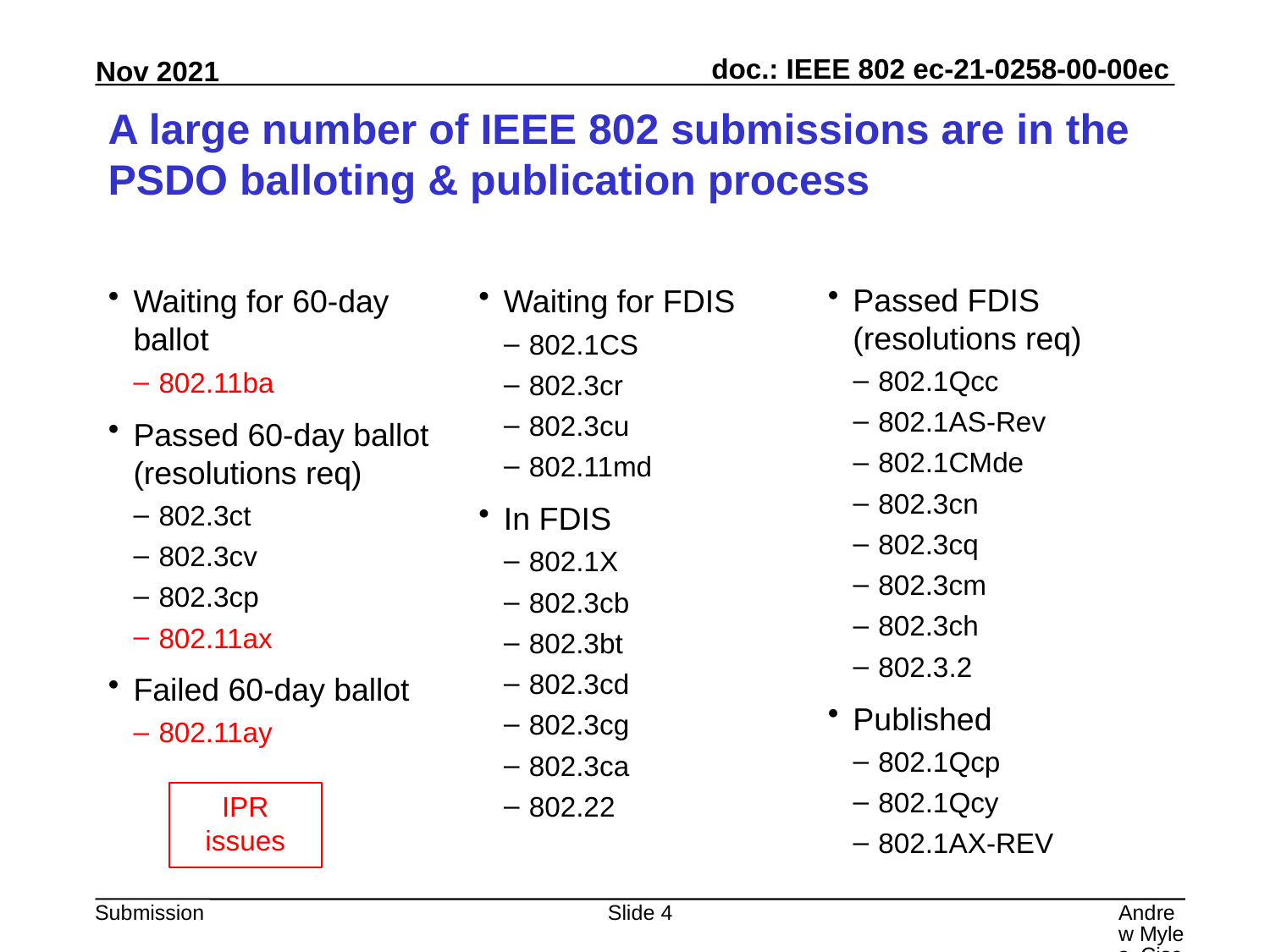

# A large number of IEEE 802 submissions are in the PSDO balloting & publication process
Passed FDIS
(resolutions req)
802.1Qcc
802.1AS-Rev
802.1CMde
802.3cn
802.3cq
802.3cm
802.3ch
802.3.2
Published
802.1Qcp
802.1Qcy
802.1AX-REV

Waiting for 60-day ballot
802.11ba
Passed 60-day ballot
(resolutions req)
802.3ct
802.3cv
802.3cp
802.11ax
Failed 60-day ballot
802.11ay

Waiting for FDIS
802.1CS
802.3cr
802.3cu
802.11md
In FDIS
802.1X
802.3cb
802.3bt
802.3cd
802.3cg
802.3ca
802.22
IPR issues
Slide 4
Andrew Myles, Cisco